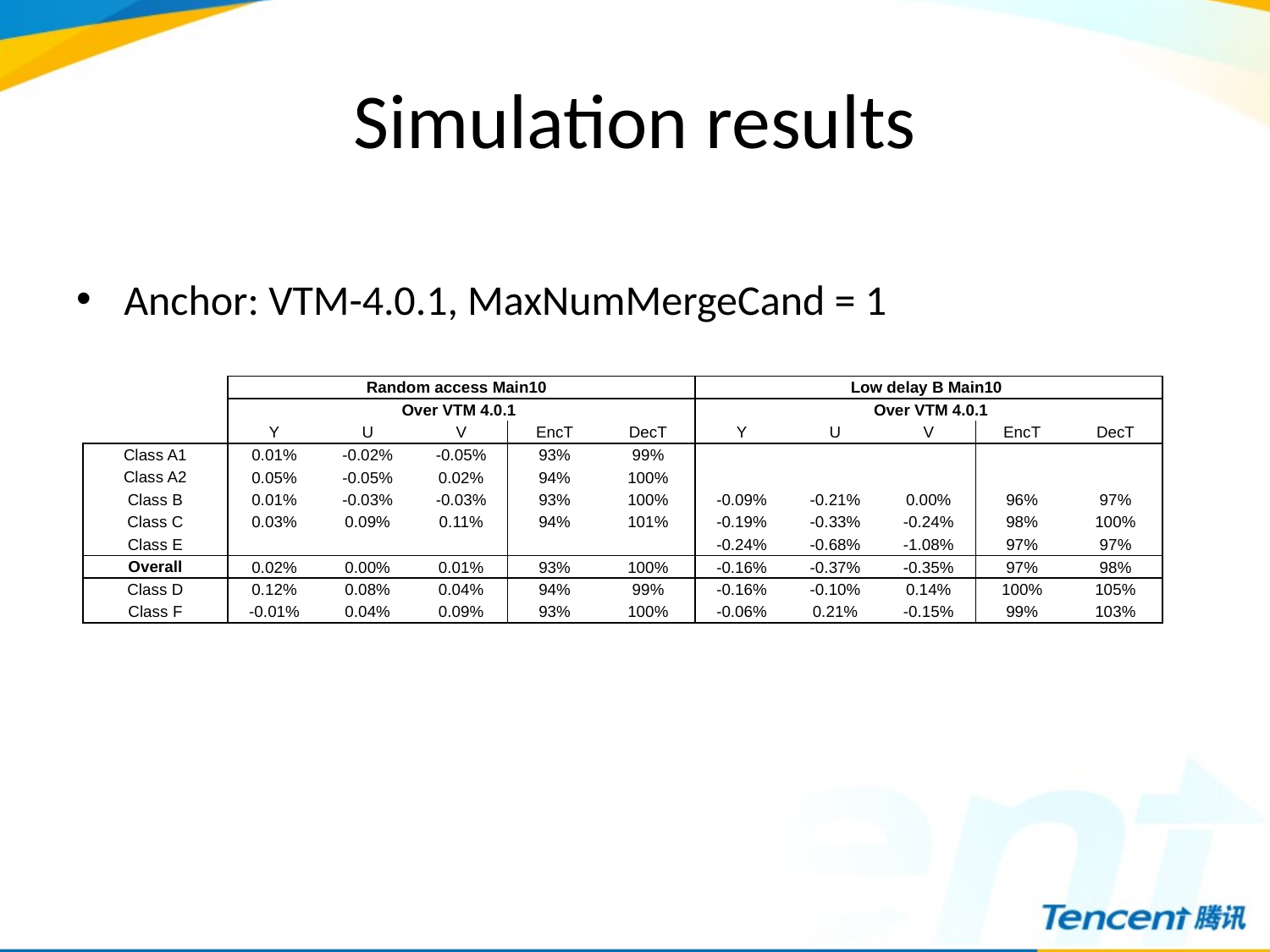

# Simulation results
Anchor: VTM-4.0.1, MaxNumMergeCand = 1

|  |  | Random access Main10 |  |  |  |
| --- | --- | --- | --- | --- | --- |
|  |  | Over VTM 4.0.1 |  |  |  |
|  | Y | U | V | EncT | DecT |
| Class A1 | 0.01% | -0.02% | -0.05% | 93% | 99% |
| Class A2 | 0.05% | -0.05% | 0.02% | 94% | 100% |
| Class B | 0.01% | -0.03% | -0.03% | 93% | 100% |
| Class C | 0.03% | 0.09% | 0.11% | 94% | 101% |
| Class E |  |  |  |  |  |
| Overall | 0.02% | 0.00% | 0.01% | 93% | 100% |
| Class D | 0.12% | 0.08% | 0.04% | 94% | 99% |
| Class F | -0.01% | 0.04% | 0.09% | 93% | 100% |
|  | Low delay B Main10 |  |  |  |
| --- | --- | --- | --- | --- |
|  | Over VTM 4.0.1 |  |  |  |
| Y | U | V | EncT | DecT |
|  |  |  |  |  |
|  |  |  |  |  |
| -0.09% | -0.21% | 0.00% | 96% | 97% |
| -0.19% | -0.33% | -0.24% | 98% | 100% |
| -0.24% | -0.68% | -1.08% | 97% | 97% |
| -0.16% | -0.37% | -0.35% | 97% | 98% |
| -0.16% | -0.10% | 0.14% | 100% | 105% |
| -0.06% | 0.21% | -0.15% | 99% | 103% |